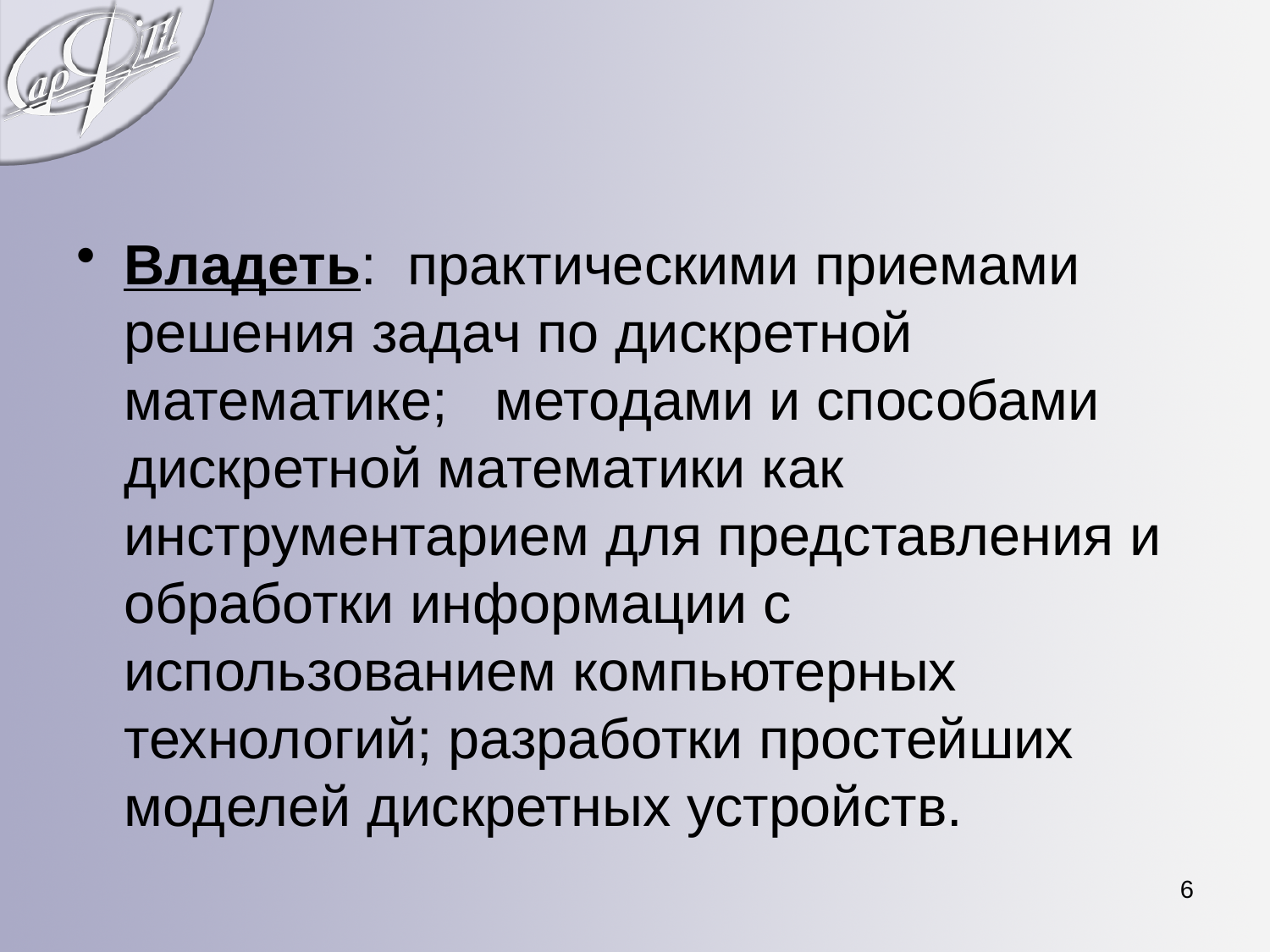

#
Владеть:  практическими приемами решения задач по дискретной математике;   методами и способами дискретной математики как инструментарием для представления и обработки информации с использованием компьютерных технологий; разработки простейших моделей дискретных устройств.
6